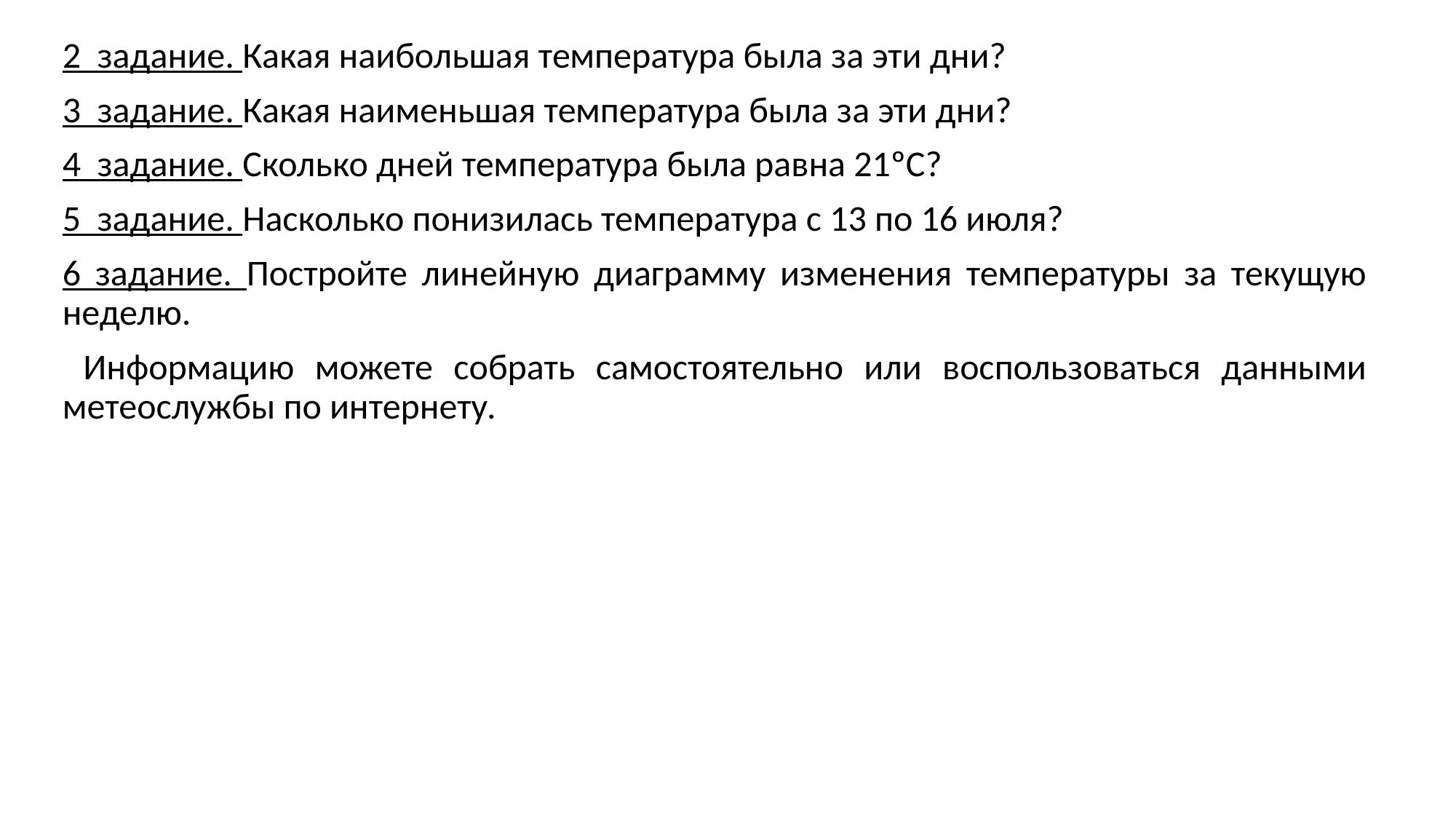

2  задание. Какая наибольшая температура была за эти дни?
3  задание. Какая наименьшая температура была за эти дни?
4  задание. Сколько дней температура была равна 21ºС?
5  задание. Насколько понизилась температура с 13 по 16 июля?
6 задание. Постройте линейную диаграмму изменения температуры за текущую неделю.
 Информацию можете собрать самостоятельно или воспользоваться данными метеослужбы по интернету.